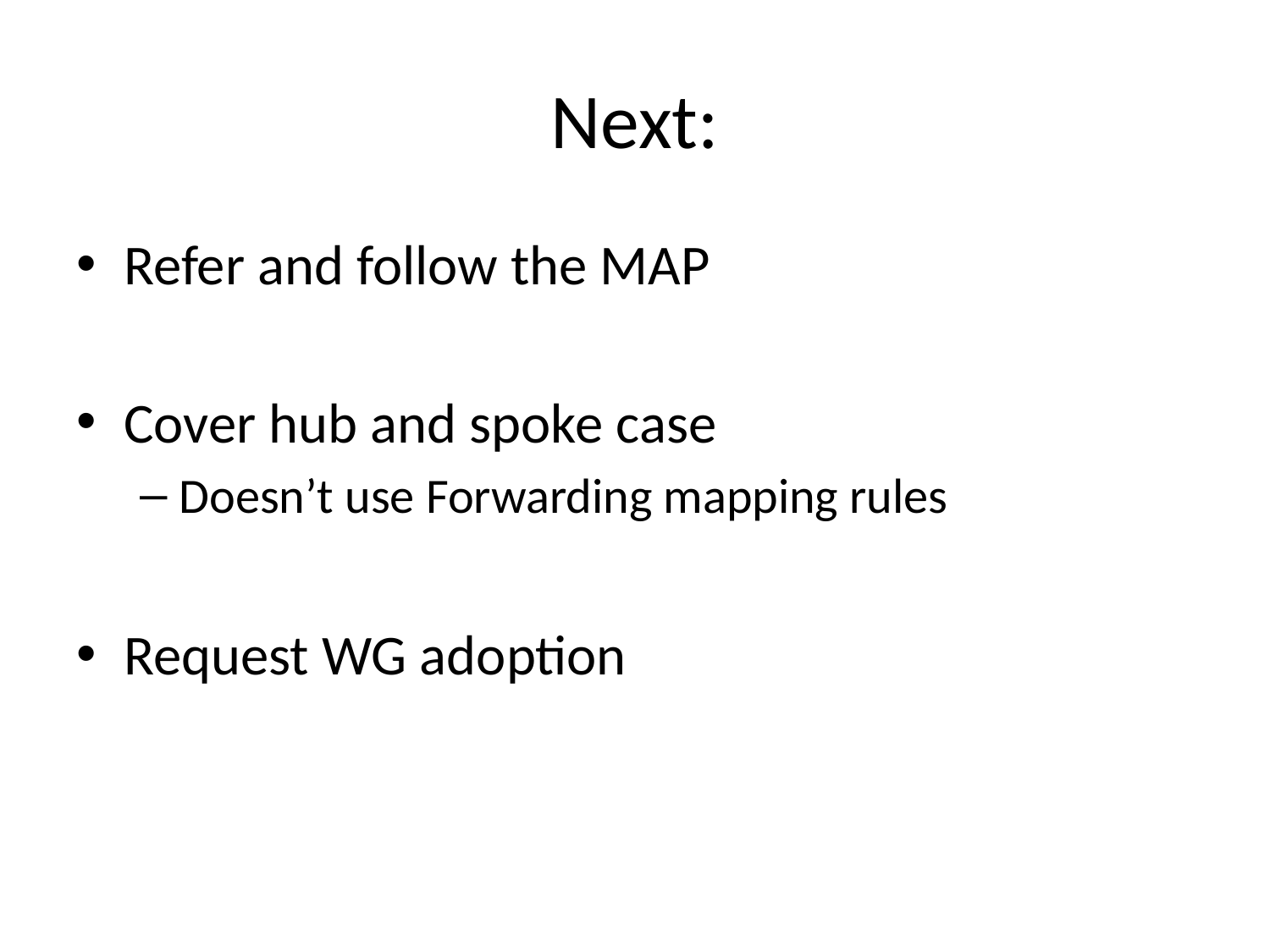

# Next:
Refer and follow the MAP

Cover hub and spoke case
Doesn’t use Forwarding mapping rules

Request WG adoption